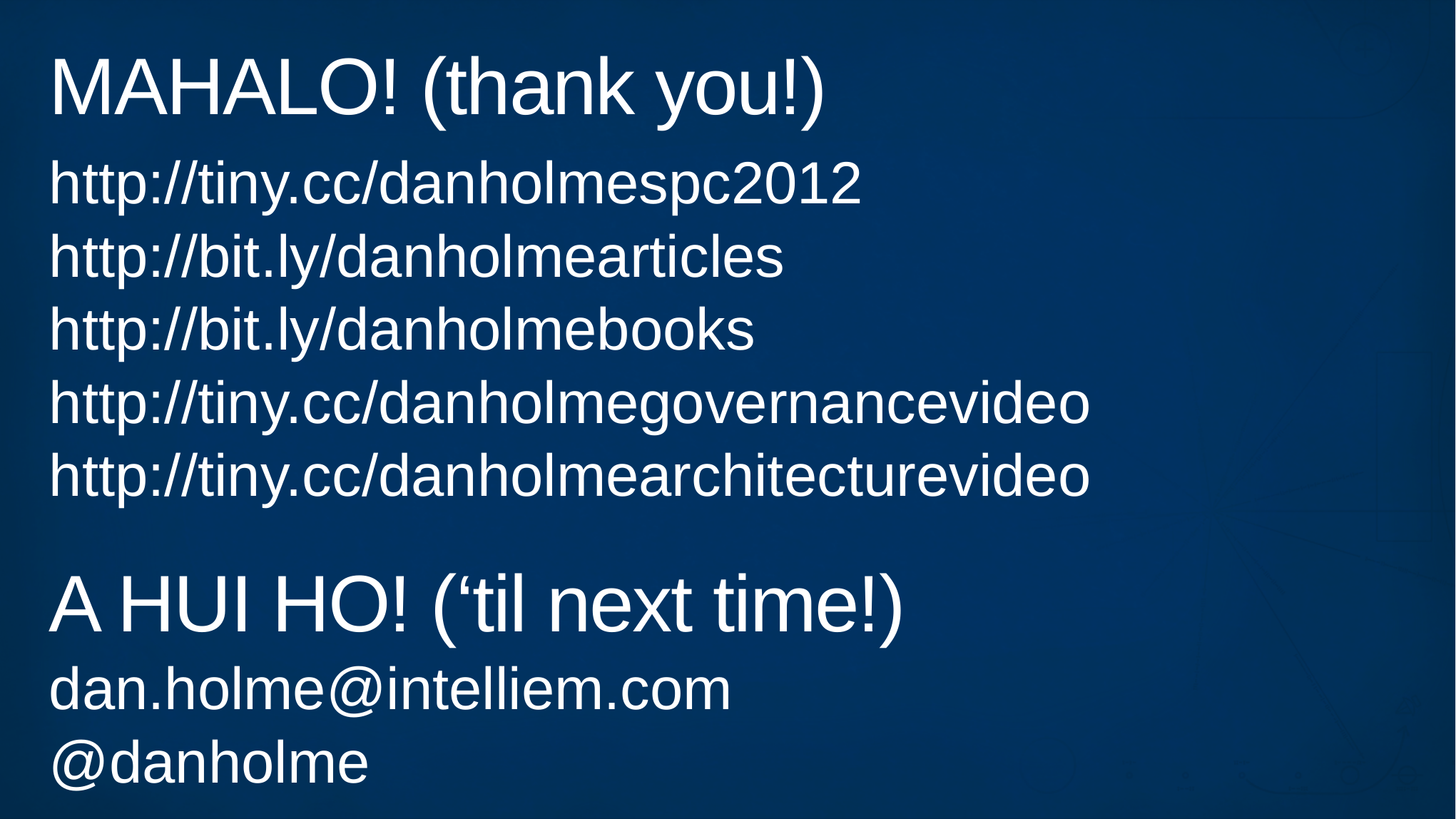

# MAHALO! (thank you!)
http://tiny.cc/danholmespc2012
http://bit.ly/danholmearticles
http://bit.ly/danholmebooks
http://tiny.cc/danholmegovernancevideo
http://tiny.cc/danholmearchitecturevideo
A HUI HO! (‘til next time!)
dan.holme@intelliem.com
@danholme